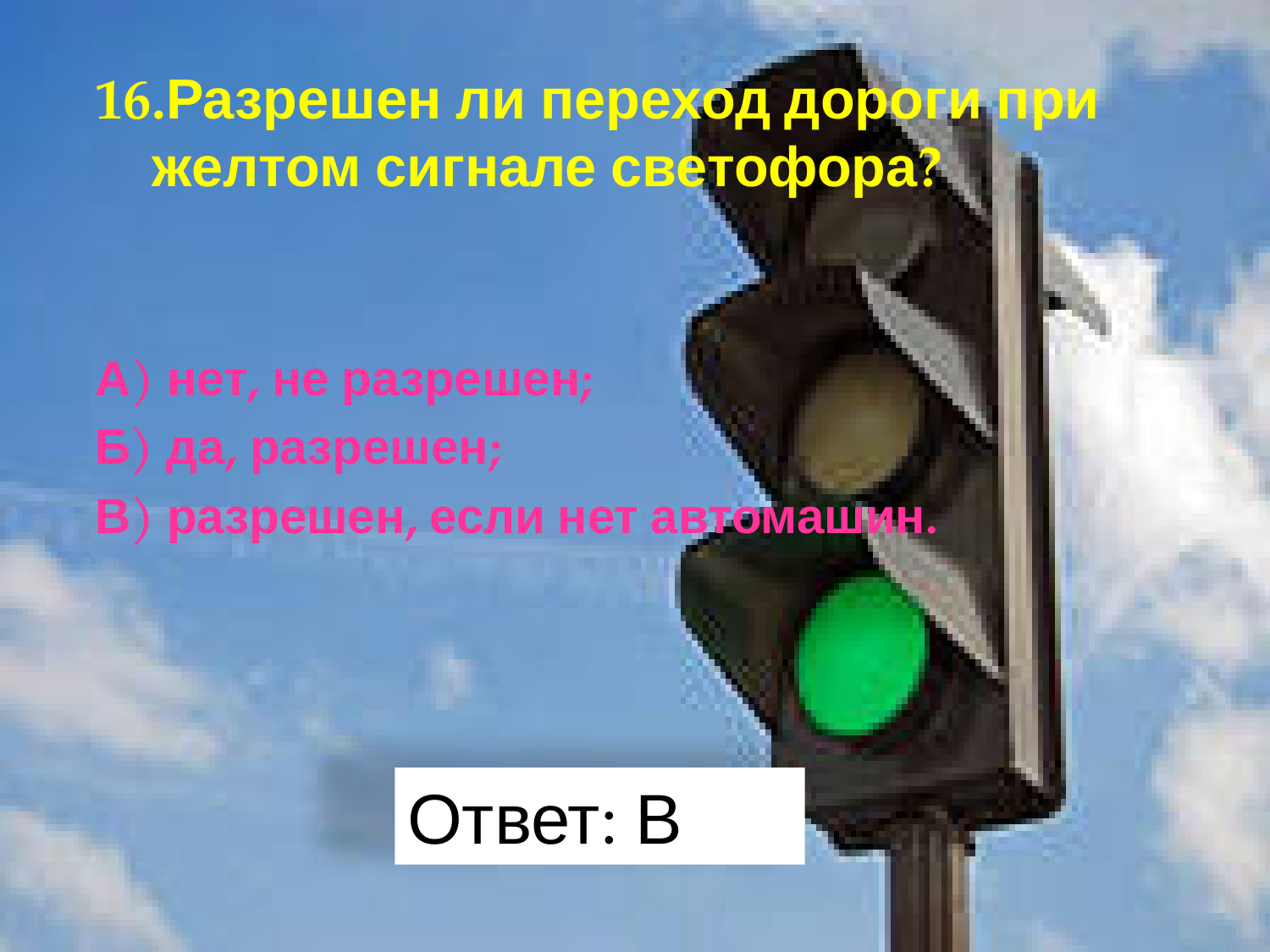

16.Разрешен ли переход дороги при желтом сигнале светофора?

А) нет, не разрешен;
Б) да, разрешен;
В) разрешен, если нет автомашин.

Ответ: В